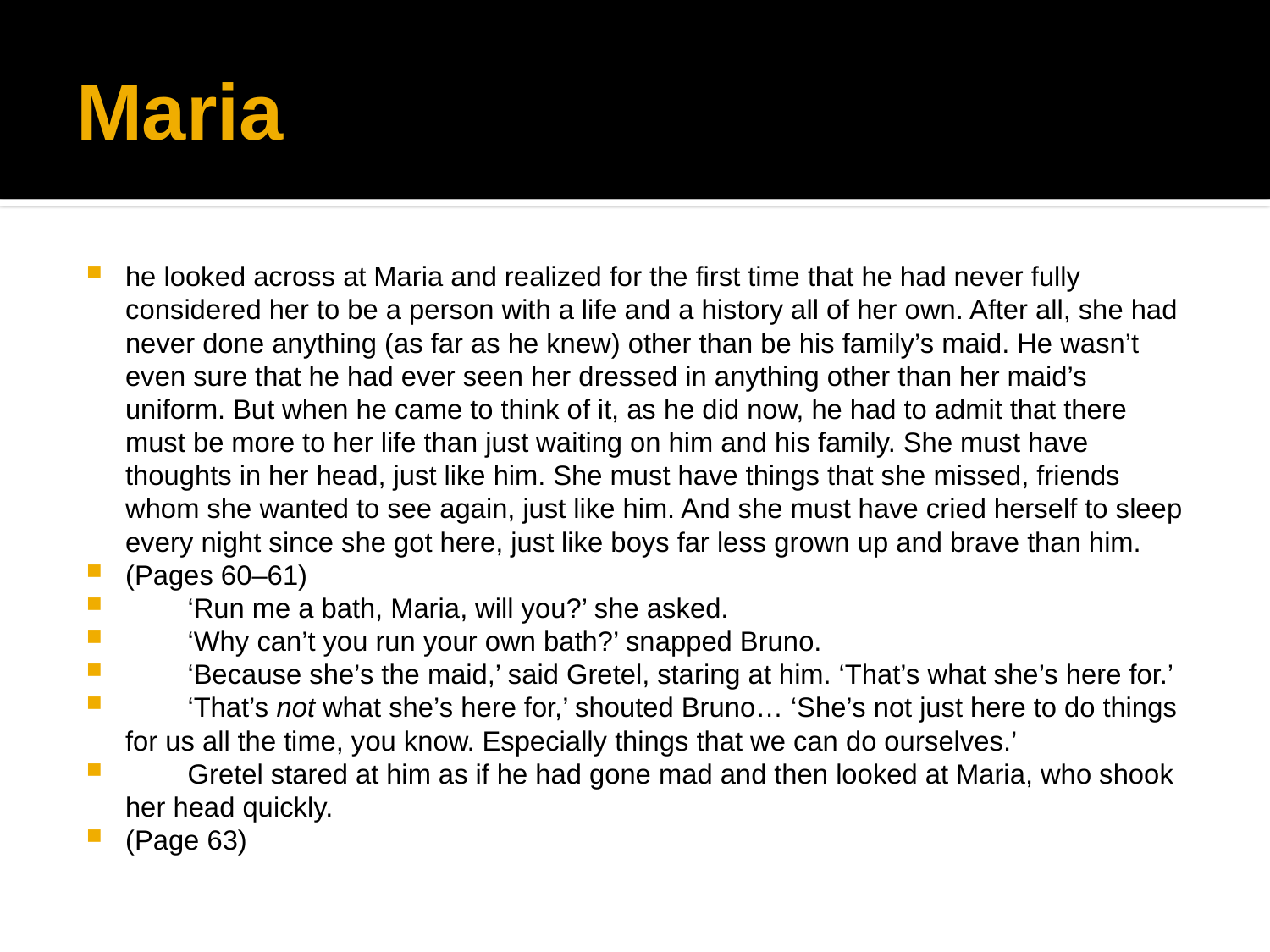

# Maria
he looked across at Maria and realized for the first time that he had never fully considered her to be a person with a life and a history all of her own. After all, she had never done anything (as far as he knew) other than be his family’s maid. He wasn’t even sure that he had ever seen her dressed in anything other than her maid’s uniform. But when he came to think of it, as he did now, he had to admit that there must be more to her life than just waiting on him and his family. She must have thoughts in her head, just like him. She must have things that she missed, friends whom she wanted to see again, just like him. And she must have cried herself to sleep every night since she got here, just like boys far less grown up and brave than him.
(Pages 60–61)
	‘Run me a bath, Maria, will you?’ she asked.
	‘Why can’t you run your own bath?’ snapped Bruno.
	‘Because she’s the maid,’ said Gretel, staring at him. ‘That’s what she’s here for.’
	‘That’s not what she’s here for,’ shouted Bruno… ‘She’s not just here to do things for us all the time, you know. Especially things that we can do ourselves.’
	Gretel stared at him as if he had gone mad and then looked at Maria, who shook her head quickly.
(Page 63)